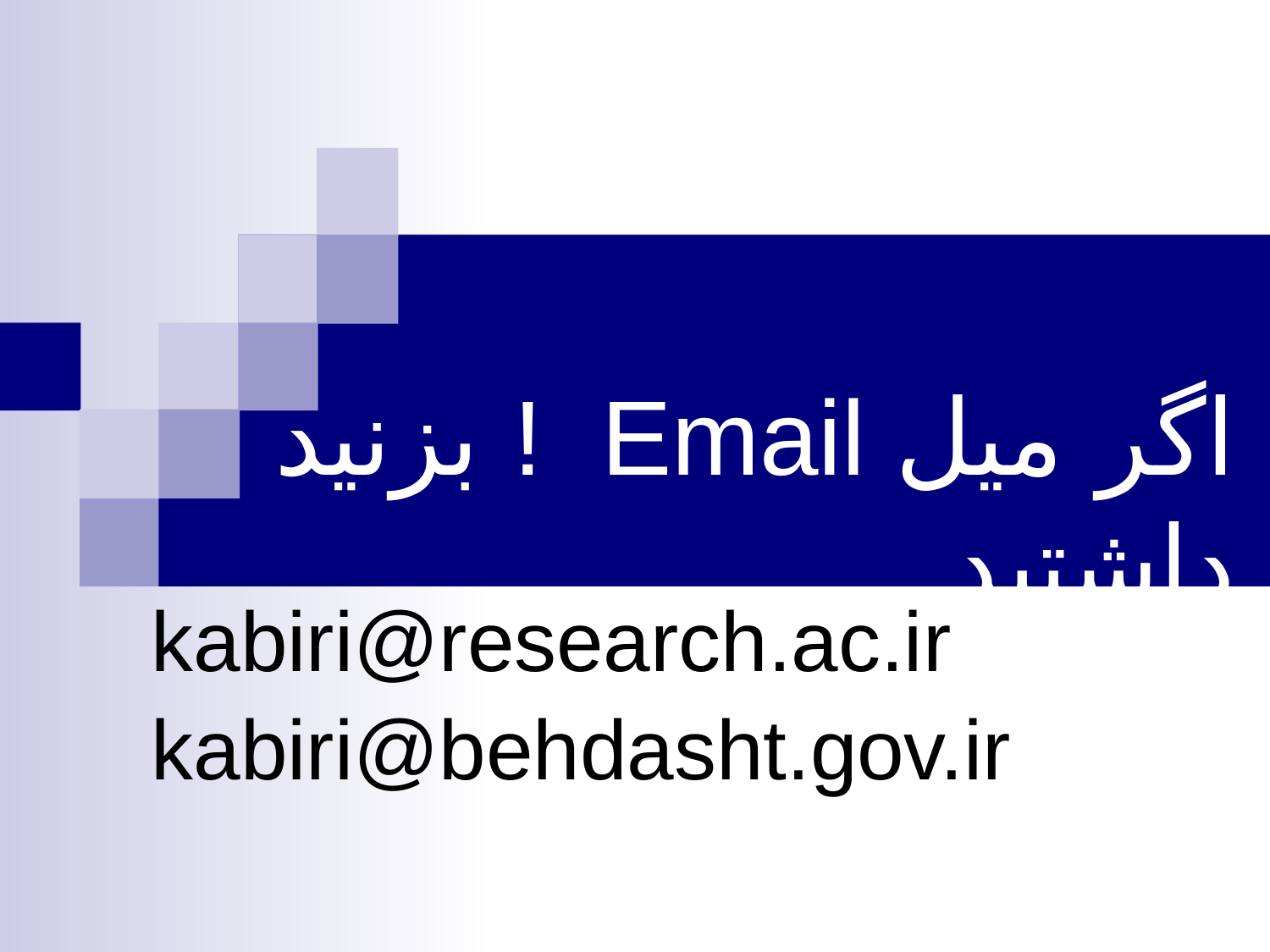

# بزنید !  Email اگر میل داشتید
kabiri@research.ac.ir
kabiri@behdasht.gov.ir